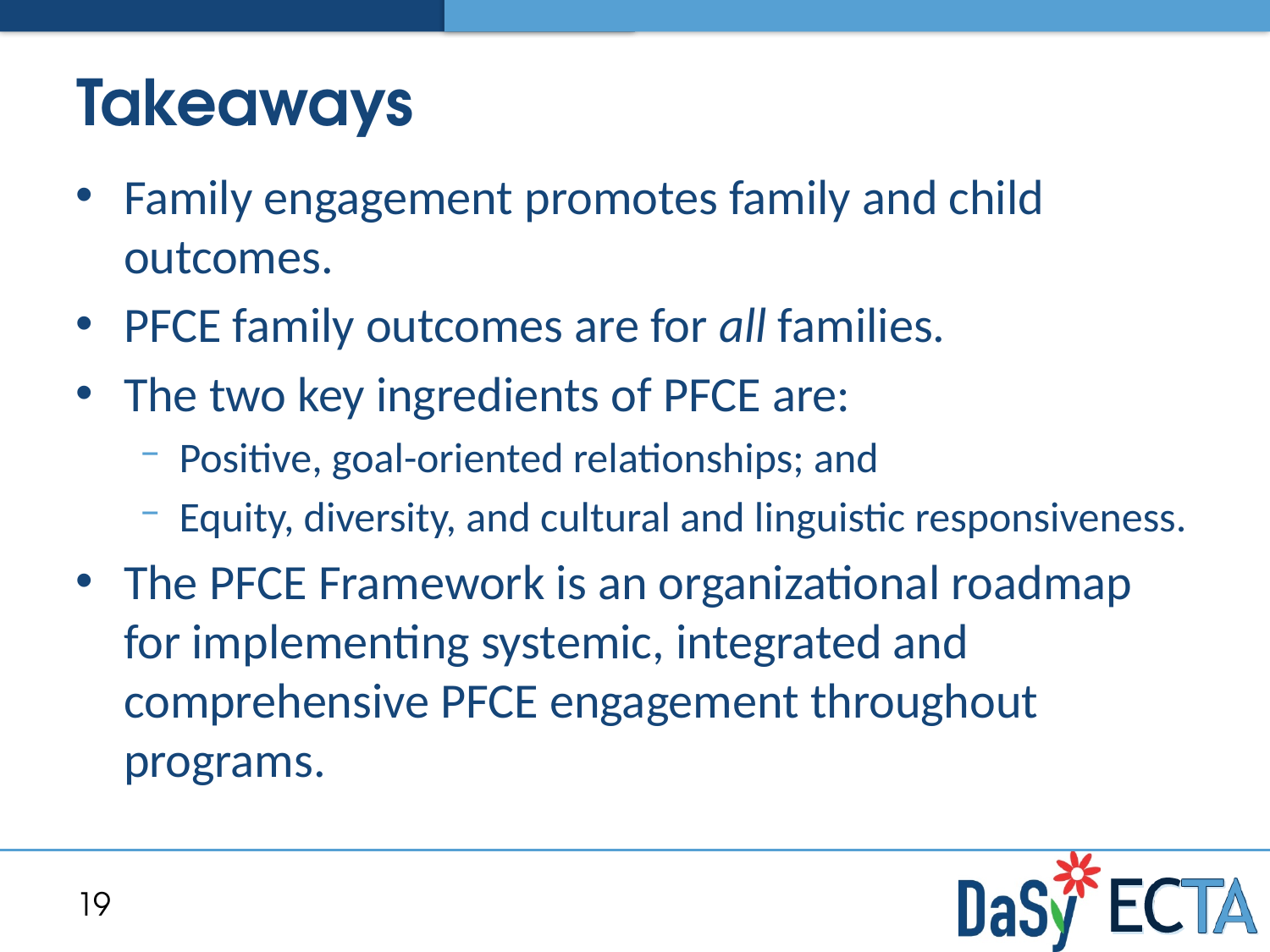

# Takeaways
Family engagement promotes family and child outcomes.
PFCE family outcomes are for all families.
The two key ingredients of PFCE are:
Positive, goal-oriented relationships; and
Equity, diversity, and cultural and linguistic responsiveness.
The PFCE Framework is an organizational roadmap for implementing systemic, integrated and comprehensive PFCE engagement throughout programs.

19